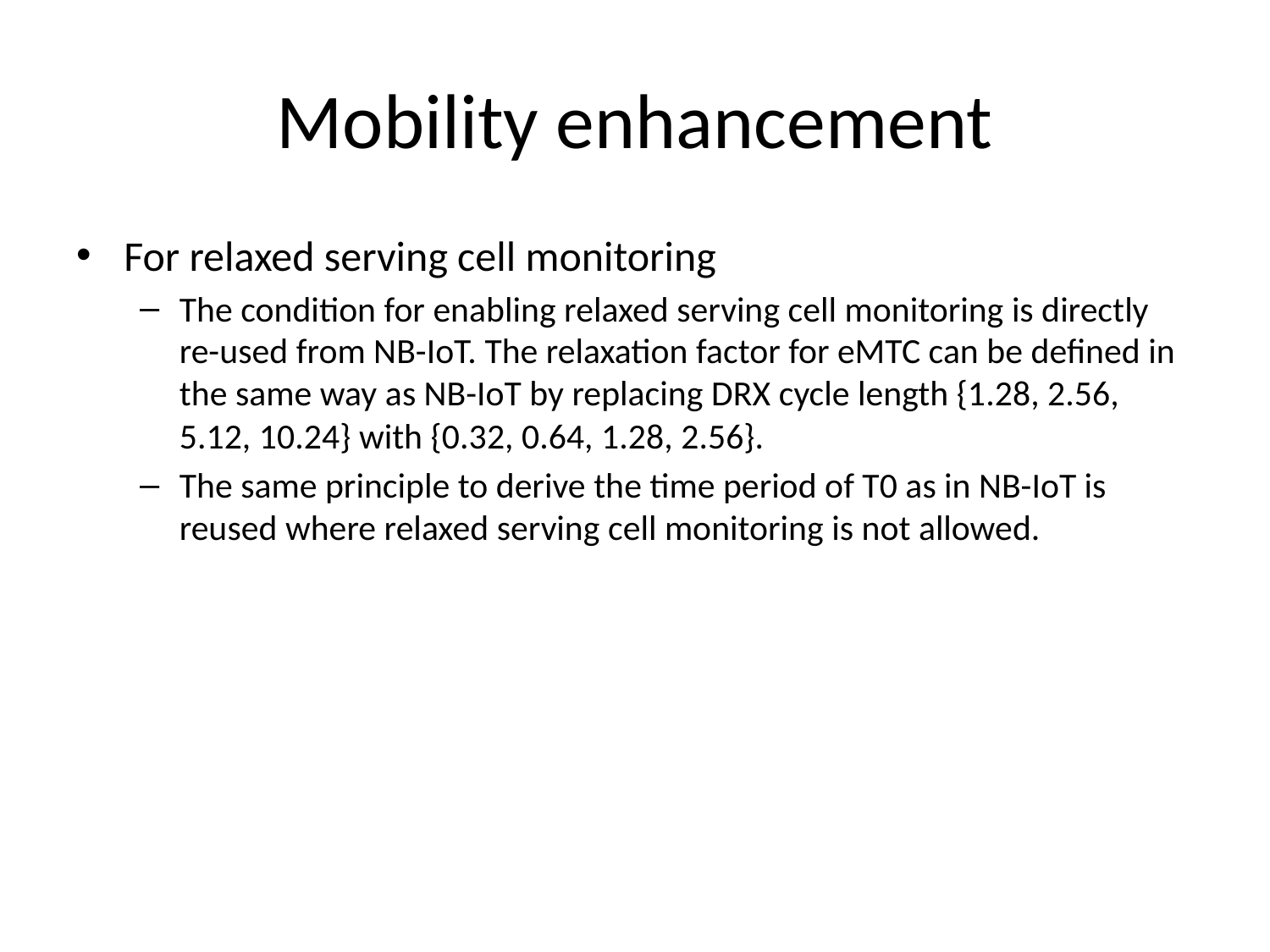

# Mobility enhancement
For relaxed serving cell monitoring
The condition for enabling relaxed serving cell monitoring is directly re-used from NB-IoT. The relaxation factor for eMTC can be defined in the same way as NB-IoT by replacing DRX cycle length {1.28, 2.56, 5.12, 10.24} with {0.32, 0.64, 1.28, 2.56}.
The same principle to derive the time period of T0 as in NB-IoT is reused where relaxed serving cell monitoring is not allowed.